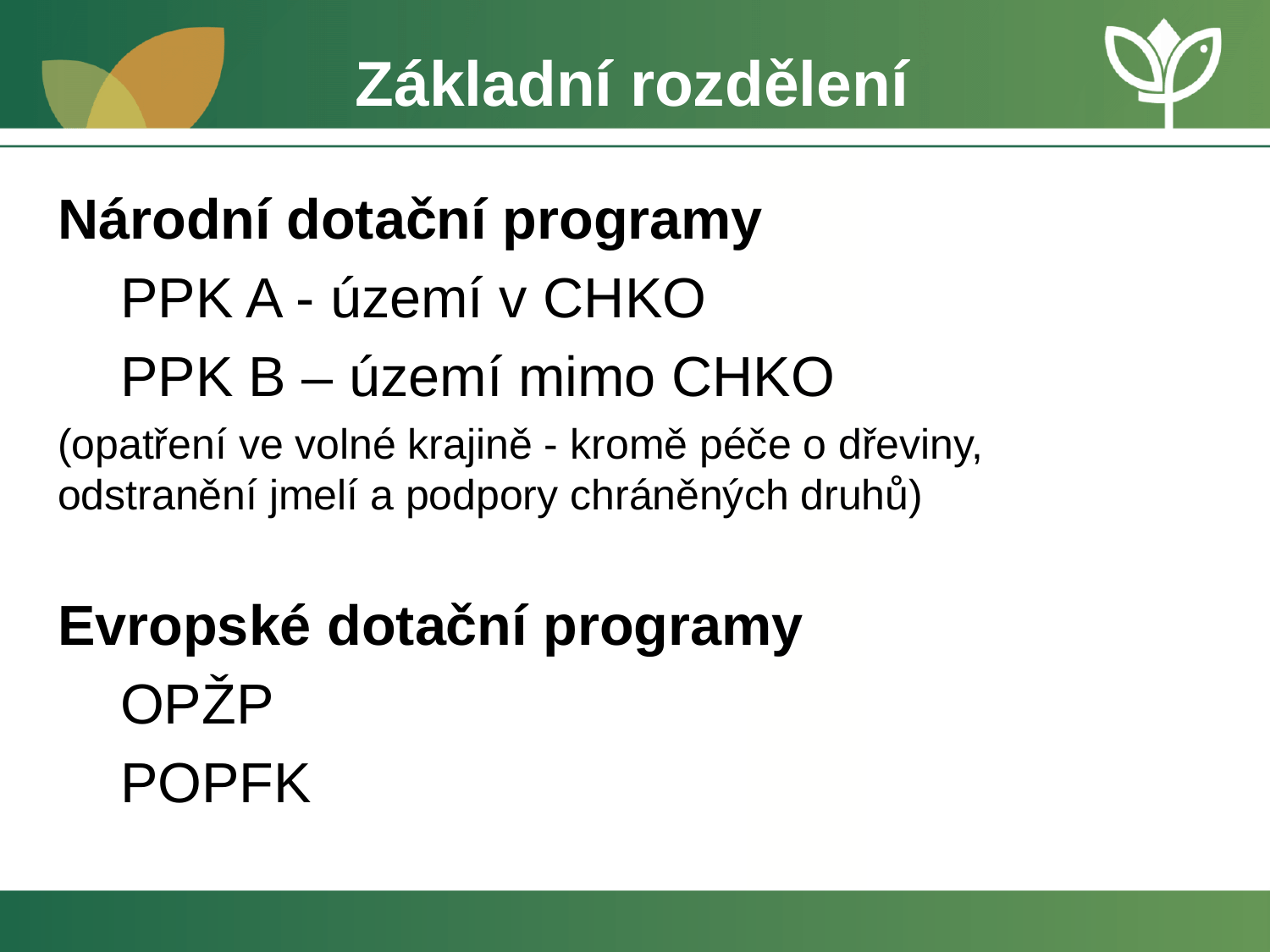

# Základní rozdělení
Národní dotační programy
    PPK A - území v CHKO
    PPK B – území mimo CHKO
(opatření ve volné krajině - kromě péče o dřeviny, odstranění jmelí a podpory chráněných druhů)

Evropské dotační programy
    OPŽP
    POPFK